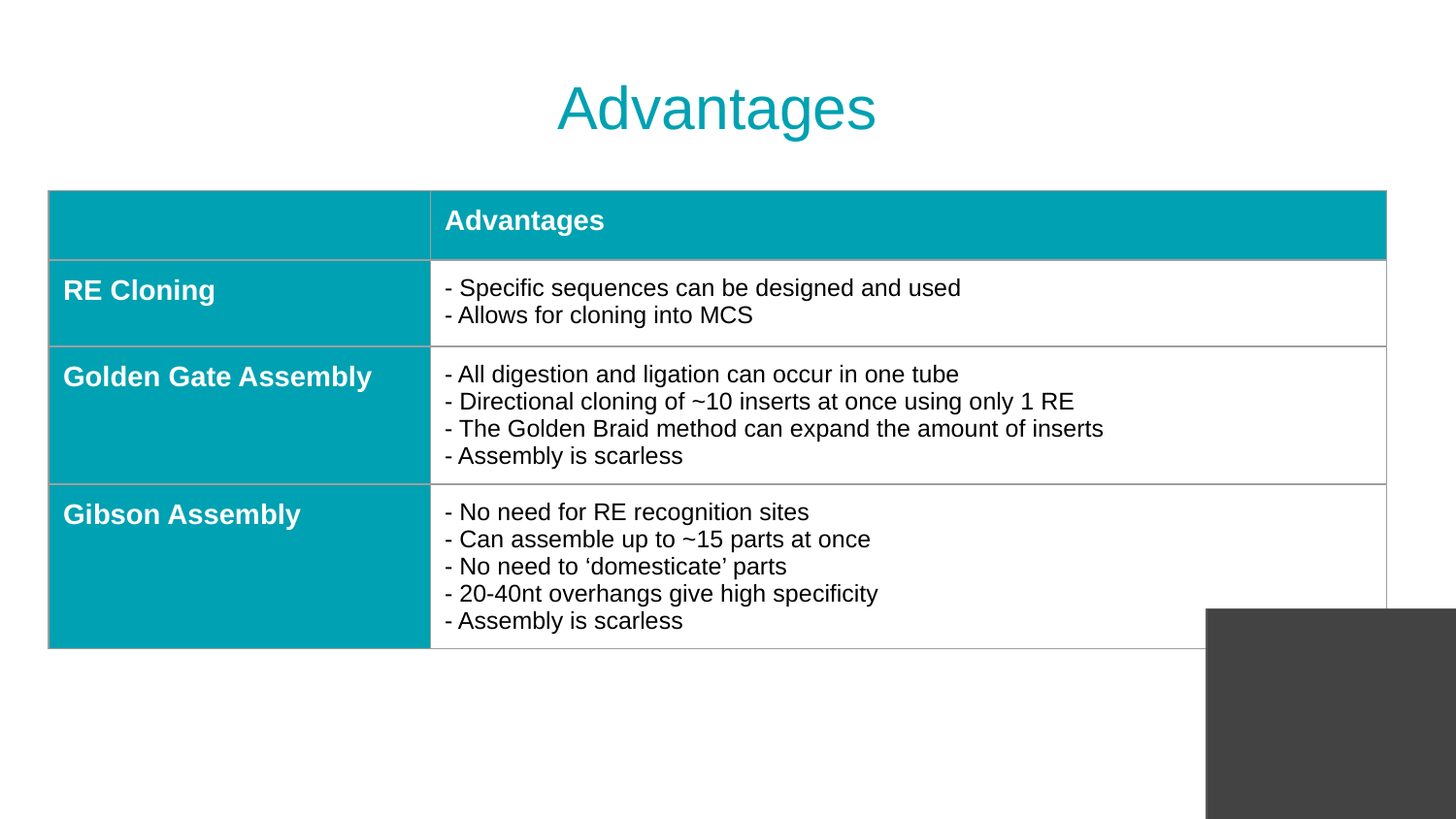

Advantages
|  | Advantages |
| --- | --- |
| RE Cloning | - Specific sequences can be designed and used - Allows for cloning into MCS |
| Golden Gate Assembly | - All digestion and ligation can occur in one tube - Directional cloning of ~10 inserts at once using only 1 RE - The Golden Braid method can expand the amount of inserts - Assembly is scarless |
| Gibson Assembly | - No need for RE recognition sites - Can assemble up to ~15 parts at once - No need to ‘domesticate’ parts - 20-40nt overhangs give high specificity - Assembly is scarless |